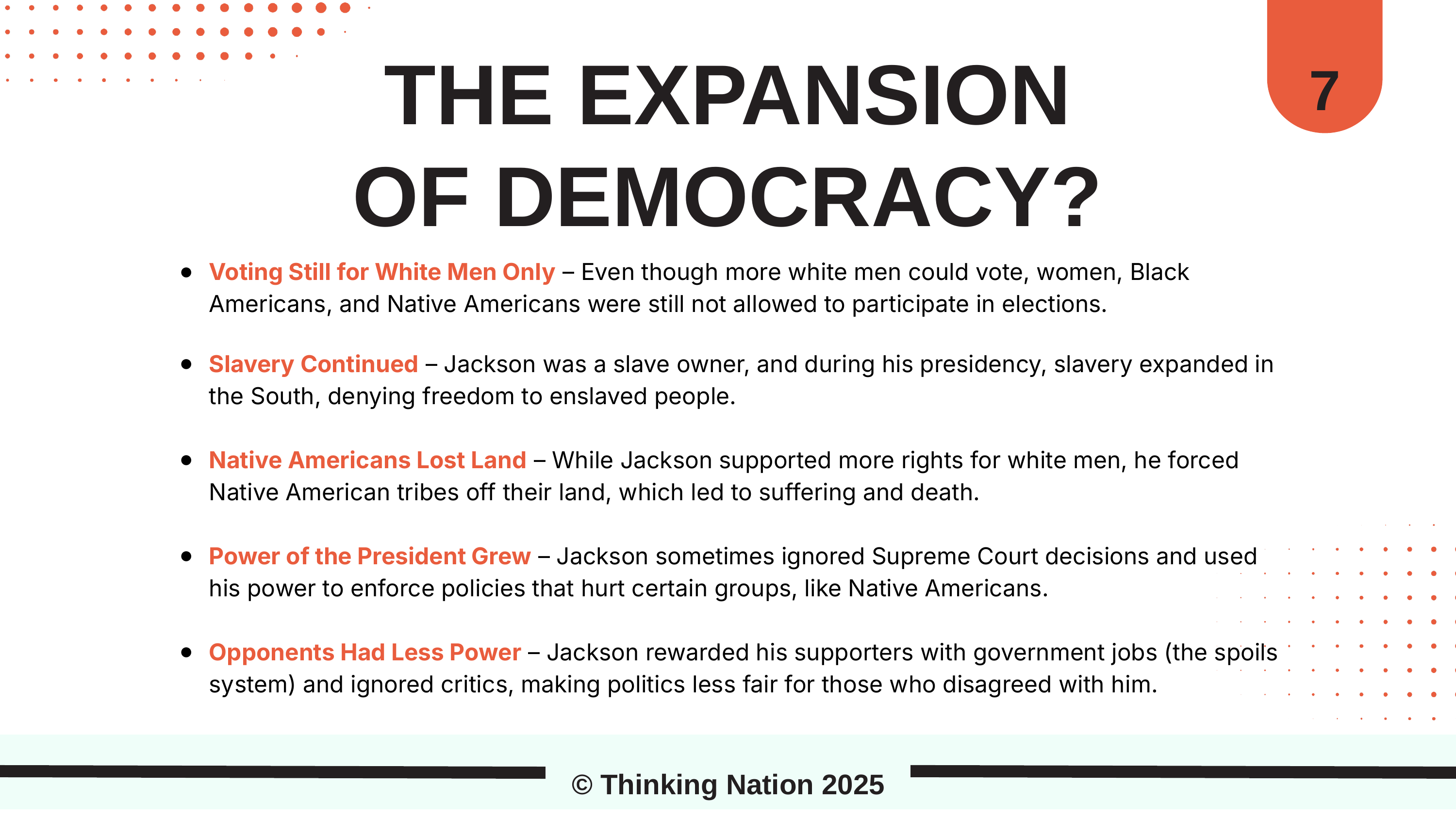

7
THE EXPANSION
OF DEMOCRACY?
Voting Still for White Men Only – Even though more white men could vote, women, Black Americans, and Native Americans were still not allowed to participate in elections.
Slavery Continued – Jackson was a slave owner, and during his presidency, slavery expanded in the South, denying freedom to enslaved people.
Native Americans Lost Land – While Jackson supported more rights for white men, he forced Native American tribes off their land, which led to suffering and death.
Power of the President Grew – Jackson sometimes ignored Supreme Court decisions and used his power to enforce policies that hurt certain groups, like Native Americans.
Opponents Had Less Power – Jackson rewarded his supporters with government jobs (the spoils system) and ignored critics, making politics less fair for those who disagreed with him.

© Thinking Nation 2025